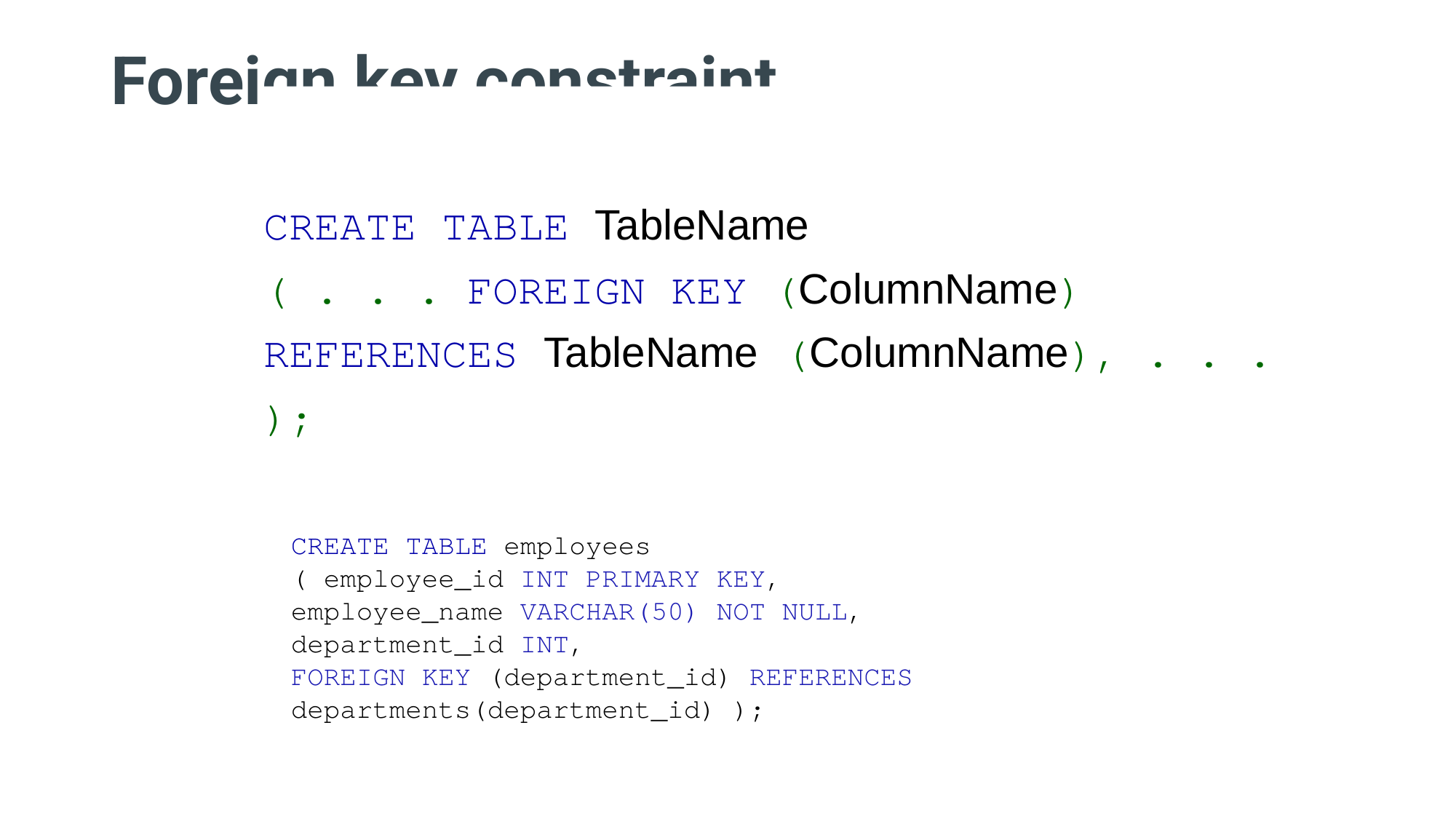

# Foreign key constraint
CREATE TABLE TableName
( . . . FOREIGN KEY (ColumnName)
REFERENCES TableName (ColumnName), . . .
);
CREATE TABLE employees
( employee_id INT PRIMARY KEY, employee_name VARCHAR(50) NOT NULL, department_id INT,
FOREIGN KEY (department_id) REFERENCES departments(department_id) );